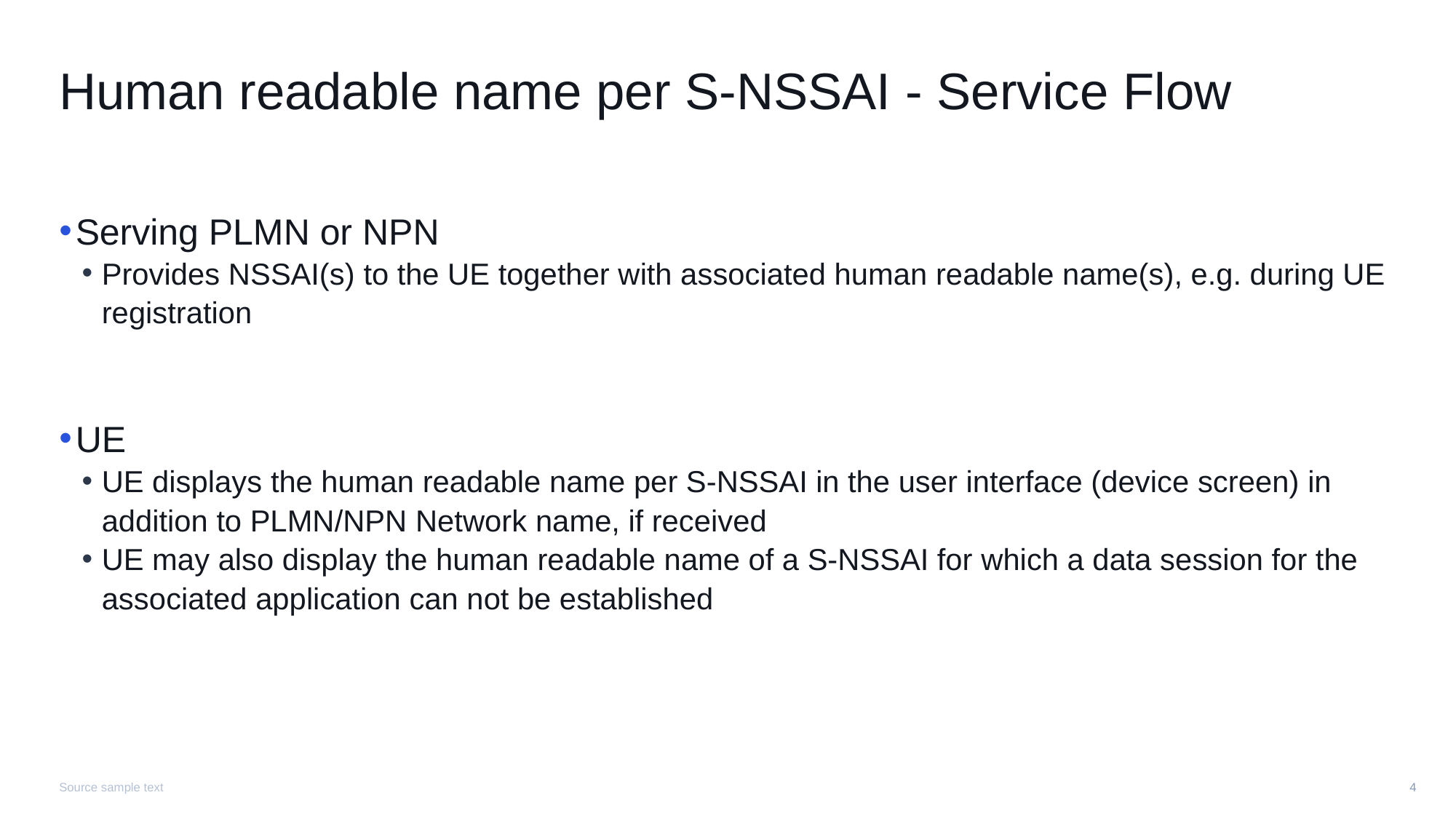

# Human readable name per S-NSSAI - Service Flow

Serving PLMN or NPN
Provides NSSAI(s) to the UE together with associated human readable name(s), e.g. during UE registration

UE
UE displays the human readable name per S-NSSAI in the user interface (device screen) in addition to PLMN/NPN Network name, if received
UE may also display the human readable name of a S-NSSAI for which a data session for the associated application can not be established

Source sample text